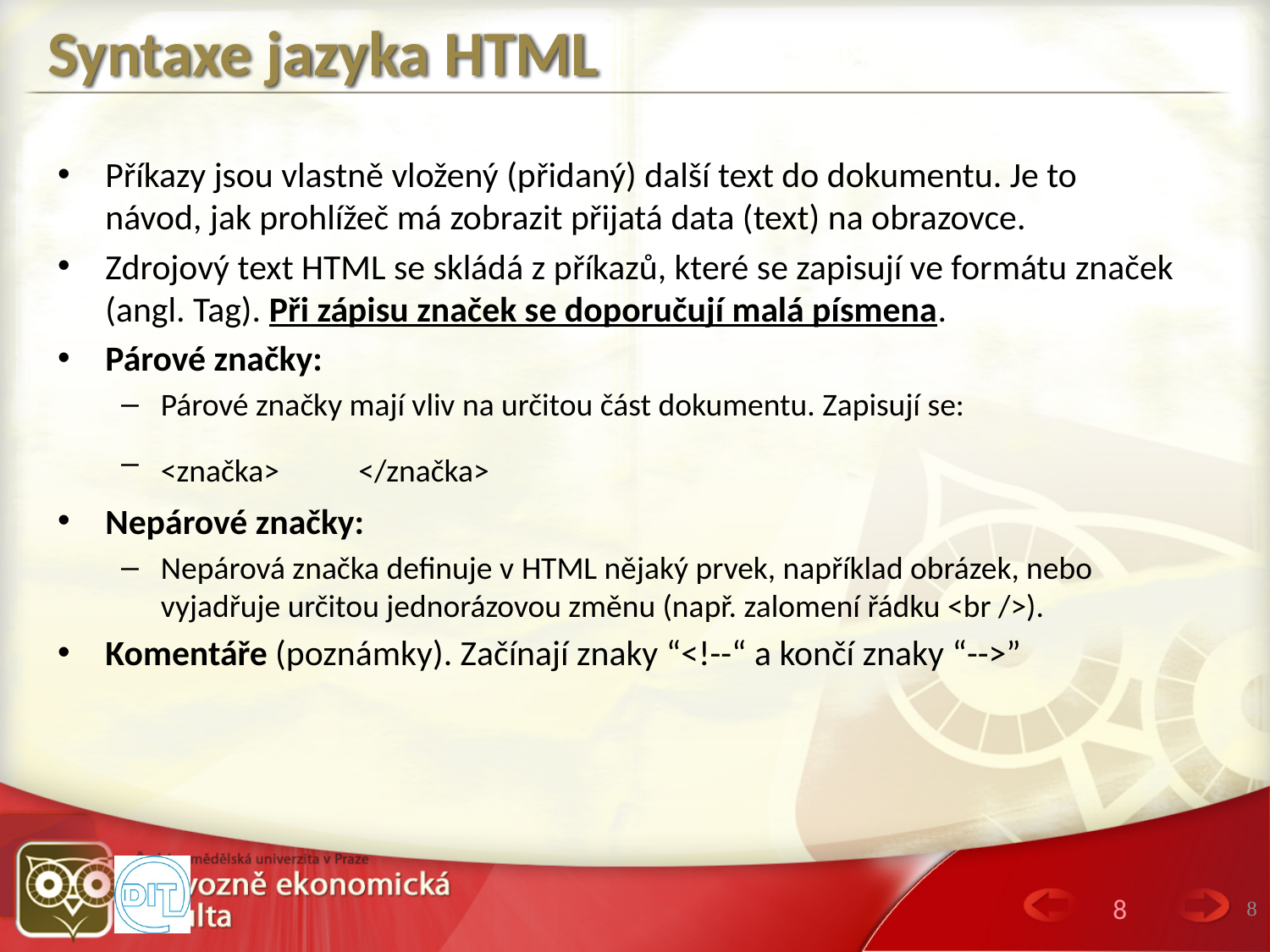

# Syntaxe jazyka HTML
Příkazy jsou vlastně vložený (přidaný) další text do dokumentu. Je to  návod, jak prohlížeč má zobrazit přijatá data (text) na obrazovce.
Zdrojový text HTML se skládá z příkazů, které se zapisují ve formátu značek (angl. Tag). Při zápisu značek se doporučují malá písmena.
Párové značky:
Párové značky mají vliv na určitou část dokumentu. Zapisují se:
<značka>           </značka>
Nepárové značky:
Nepárová značka definuje v HTML nějaký prvek, například obrázek, nebo vyjadřuje určitou jednorázovou změnu (např. zalomení řádku <br />).
Komentáře (poznámky). Začínají znaky “<!--“ a končí znaky “-->”
8